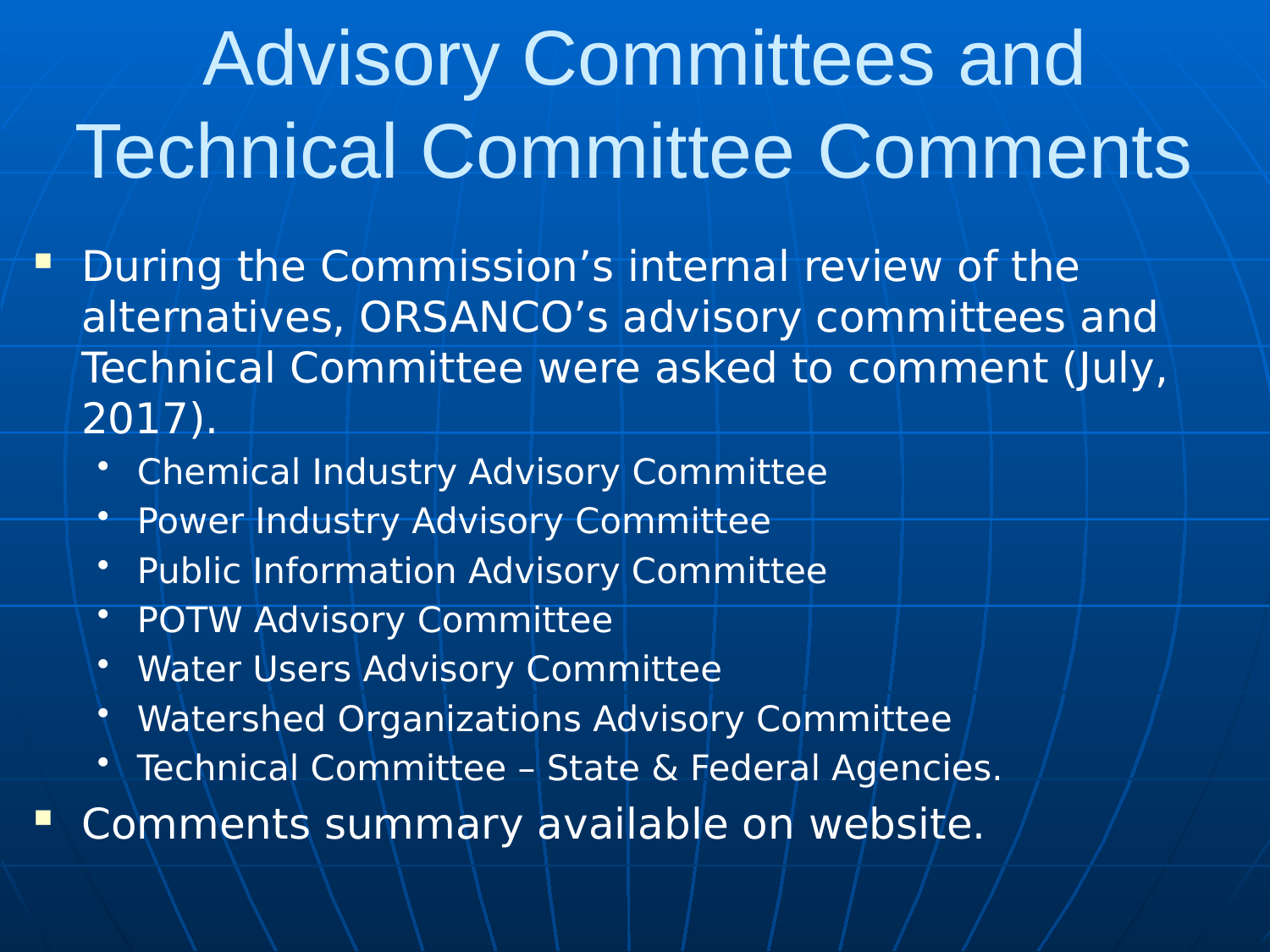

# Advisory Committees and Technical Committee Comments
During the Commission’s internal review of the alternatives, ORSANCO’s advisory committees and Technical Committee were asked to comment (July, 2017).
Chemical Industry Advisory Committee
Power Industry Advisory Committee
Public Information Advisory Committee
POTW Advisory Committee
Water Users Advisory Committee
Watershed Organizations Advisory Committee
Technical Committee – State & Federal Agencies.
Comments summary available on website.